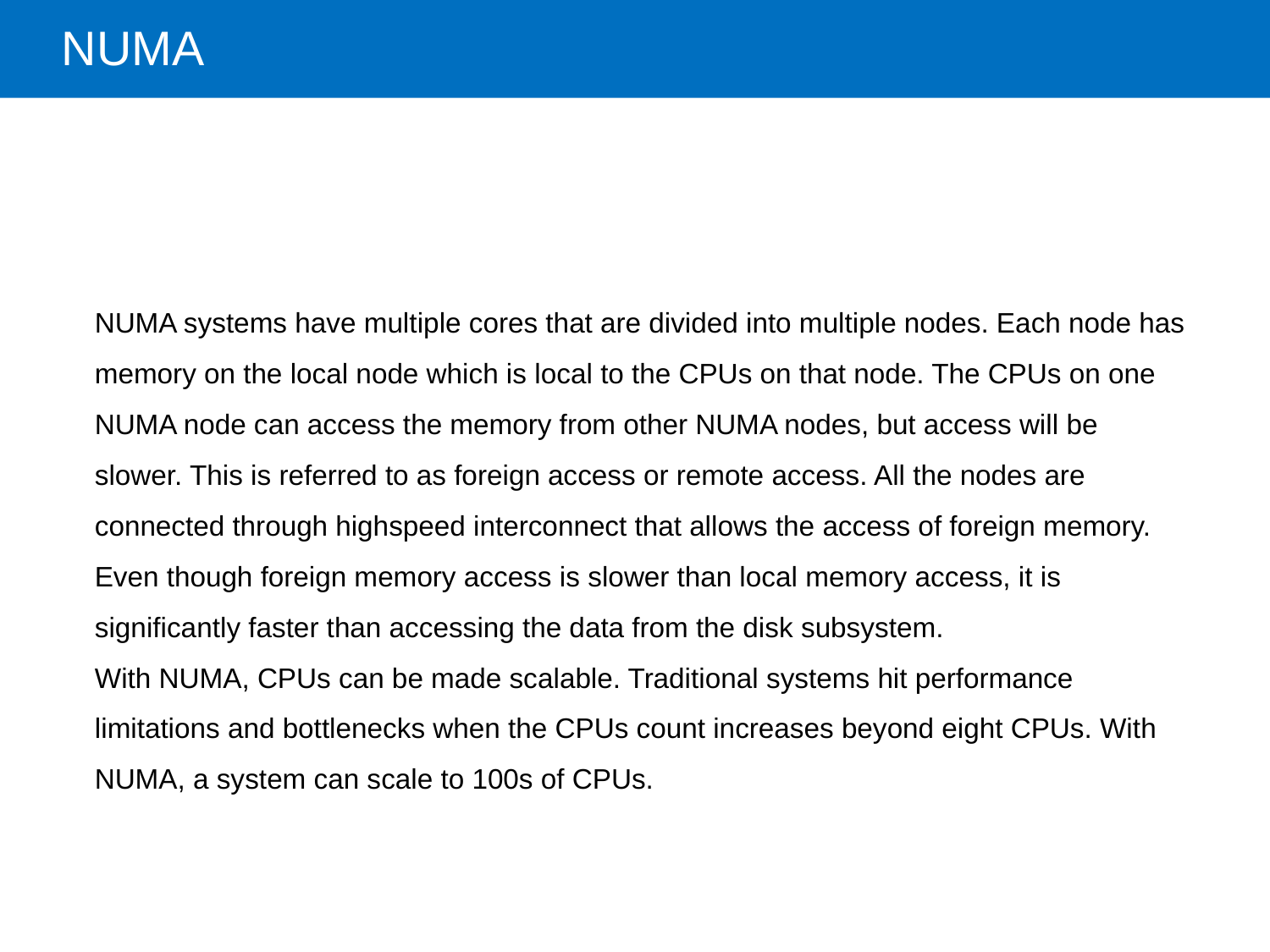

# NUMA
NUMA systems have multiple cores that are divided into multiple nodes. Each node has memory on the local node which is local to the CPUs on that node. The CPUs on one NUMA node can access the memory from other NUMA nodes, but access will be slower. This is referred to as foreign access or remote access. All the nodes are connected through highspeed interconnect that allows the access of foreign memory. Even though foreign memory access is slower than local memory access, it is significantly faster than accessing the data from the disk subsystem.
With NUMA, CPUs can be made scalable. Traditional systems hit performance limitations and bottlenecks when the CPUs count increases beyond eight CPUs. With NUMA, a system can scale to 100s of CPUs.